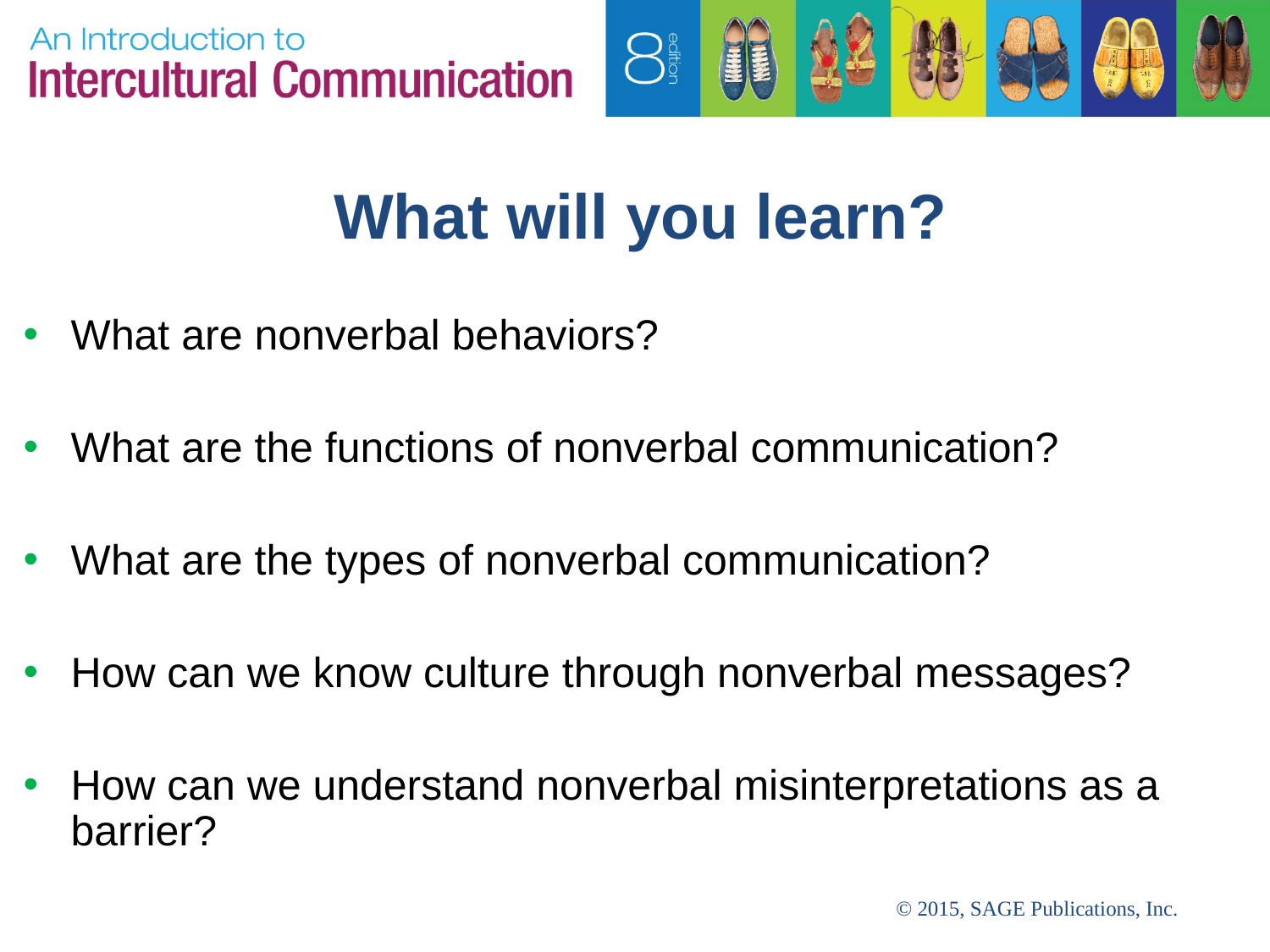

# What will you learn?
What are nonverbal behaviors?

What are the functions of nonverbal communication?

What are the types of nonverbal communication?

How can we know culture through nonverbal messages?

How can we understand nonverbal misinterpretations as a barrier?
© 2015, SAGE Publications, Inc.